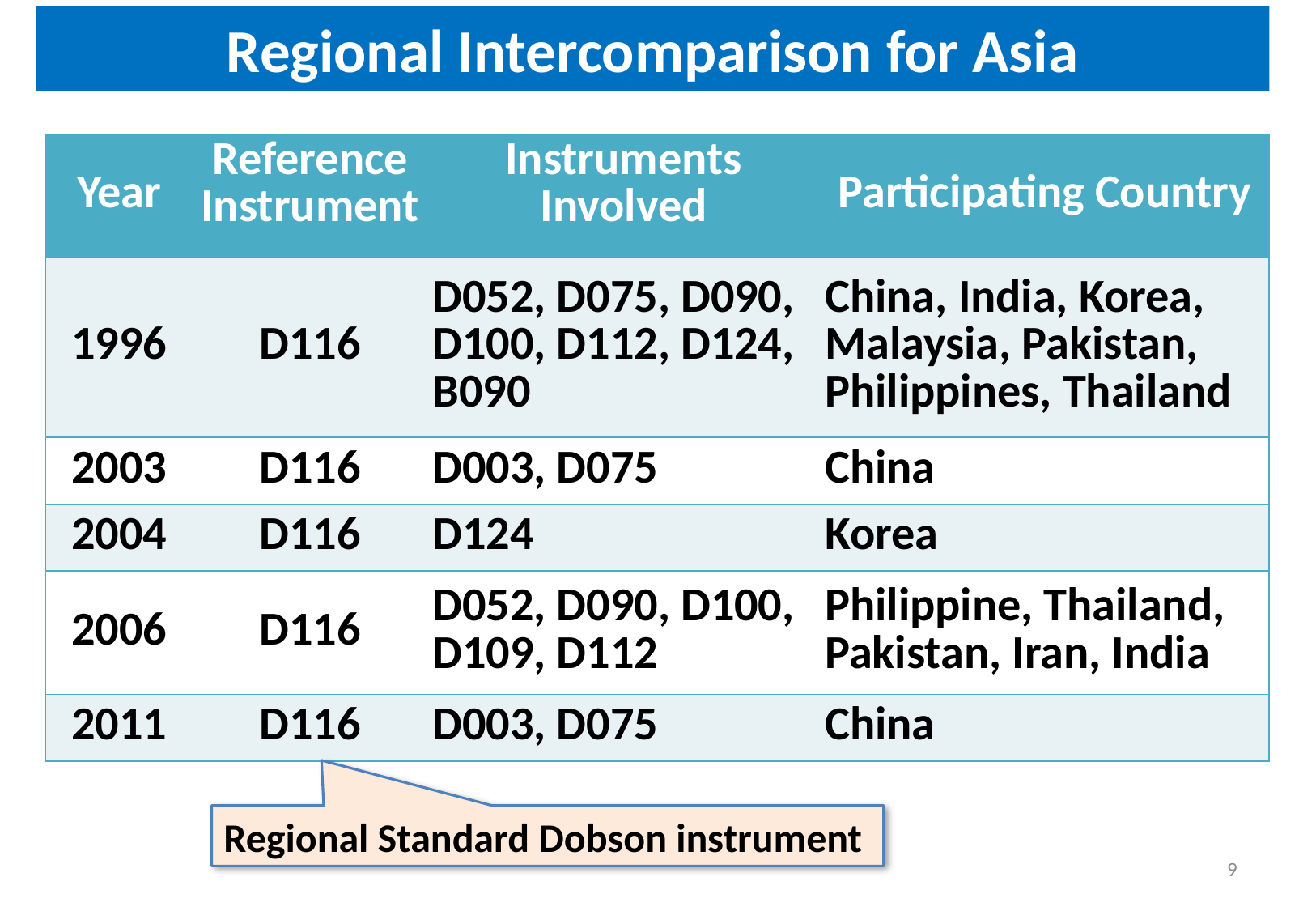

Regional Intercomparison for Asia
| Year | Reference Instrument | Instruments Involved | Participating Country |
| --- | --- | --- | --- |
| 1996 | D116 | D052, D075, D090, D100, D112, D124, B090 | China, India, Korea, Malaysia, Pakistan, Philippines, Thailand |
| 2003 | D116 | D003, D075 | China |
| 2004 | D116 | D124 | Korea |
| 2006 | D116 | D052, D090, D100, D109, D112 | Philippine, Thailand, Pakistan, Iran, India |
| 2011 | D116 | D003, D075 | China |
Regional Standard Dobson instrument
9